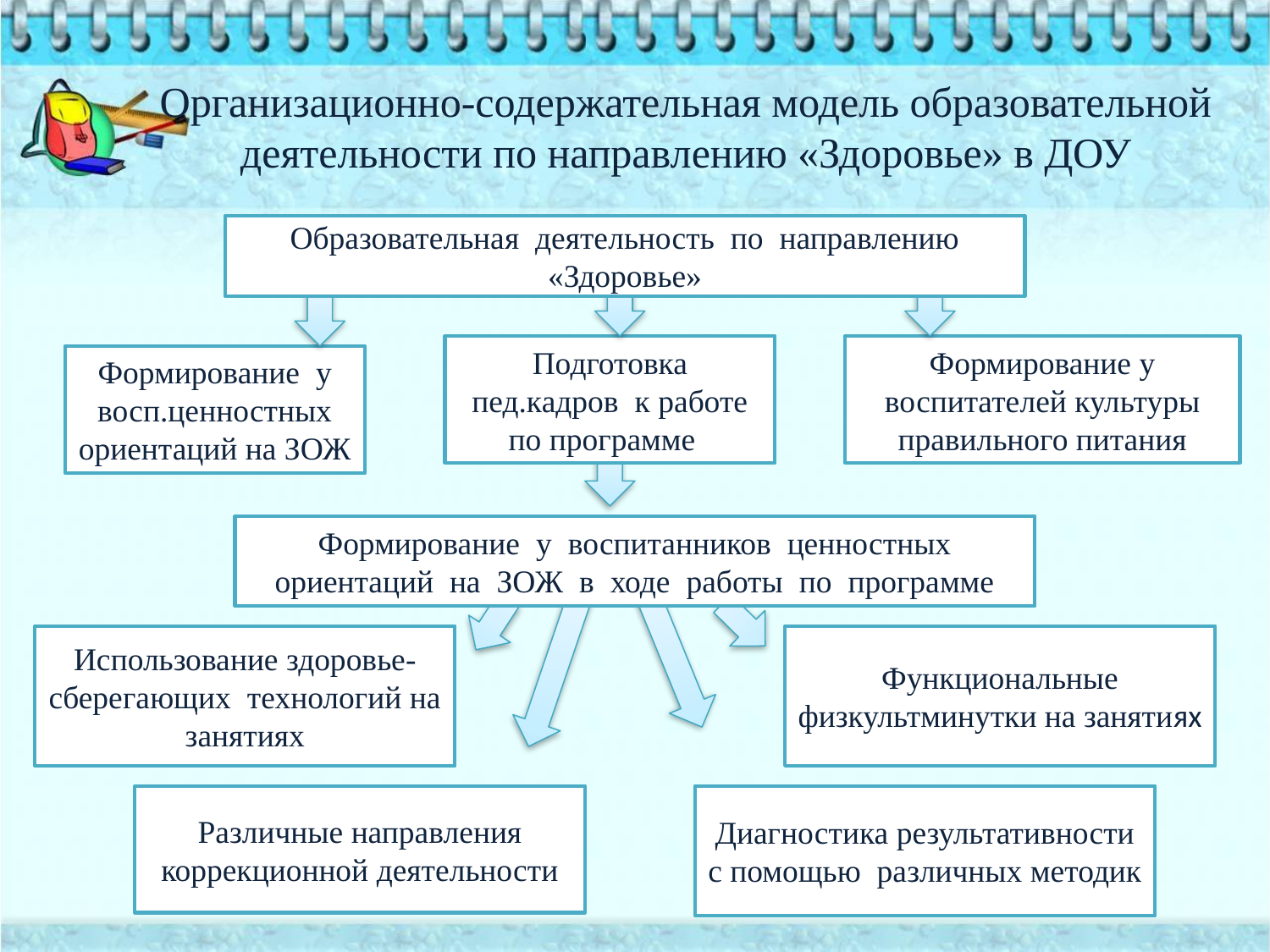

# Организационно-содержательная модель образовательной деятельности по направлению «Здоровье» в ДОУ
Образовательная  деятельность  по  направлению «Здоровье»

Подготовка пед.кадров  к работе по программе
Формирование у воспитателей культуры правильного питания
Формирование  у восп.ценностных ориентаций на ЗОЖ

Формирование  у  воспитанников  ценностных ориентаций  на  ЗОЖ  в  ходе  работы  по  программе

Использование здоровье-сберегающих  технологий на занятиях
Функциональные физкультминутки на занятиях
Различные направления коррекционной деятельности
Диагностика результативности с помощью  различных методик